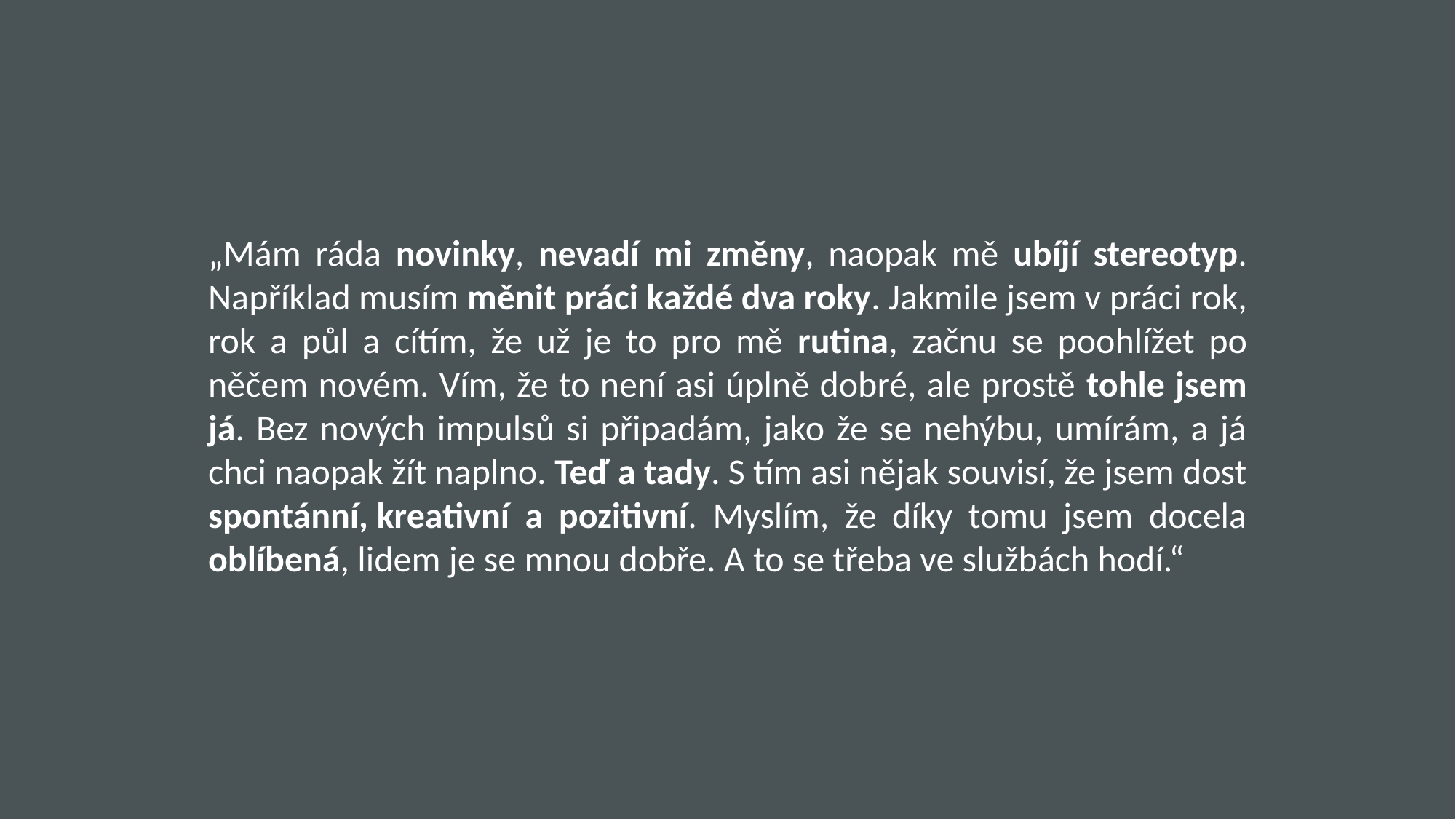

„Mám ráda novinky, nevadí mi změny, naopak mě ubíjí stereotyp. Například musím měnit práci každé dva roky. Jakmile jsem v práci rok, rok a půl a cítím, že už je to pro mě rutina, začnu se poohlížet po něčem novém. Vím, že to není asi úplně dobré, ale prostě tohle jsem já. Bez nových impulsů si připadám, jako že se nehýbu, umírám, a já chci naopak žít naplno. Teď a tady. S tím asi nějak souvisí, že jsem dost spontánní, kreativní a pozitivní. Myslím, že díky tomu jsem docela oblíbená, lidem je se mnou dobře. A to se třeba ve službách hodí.“